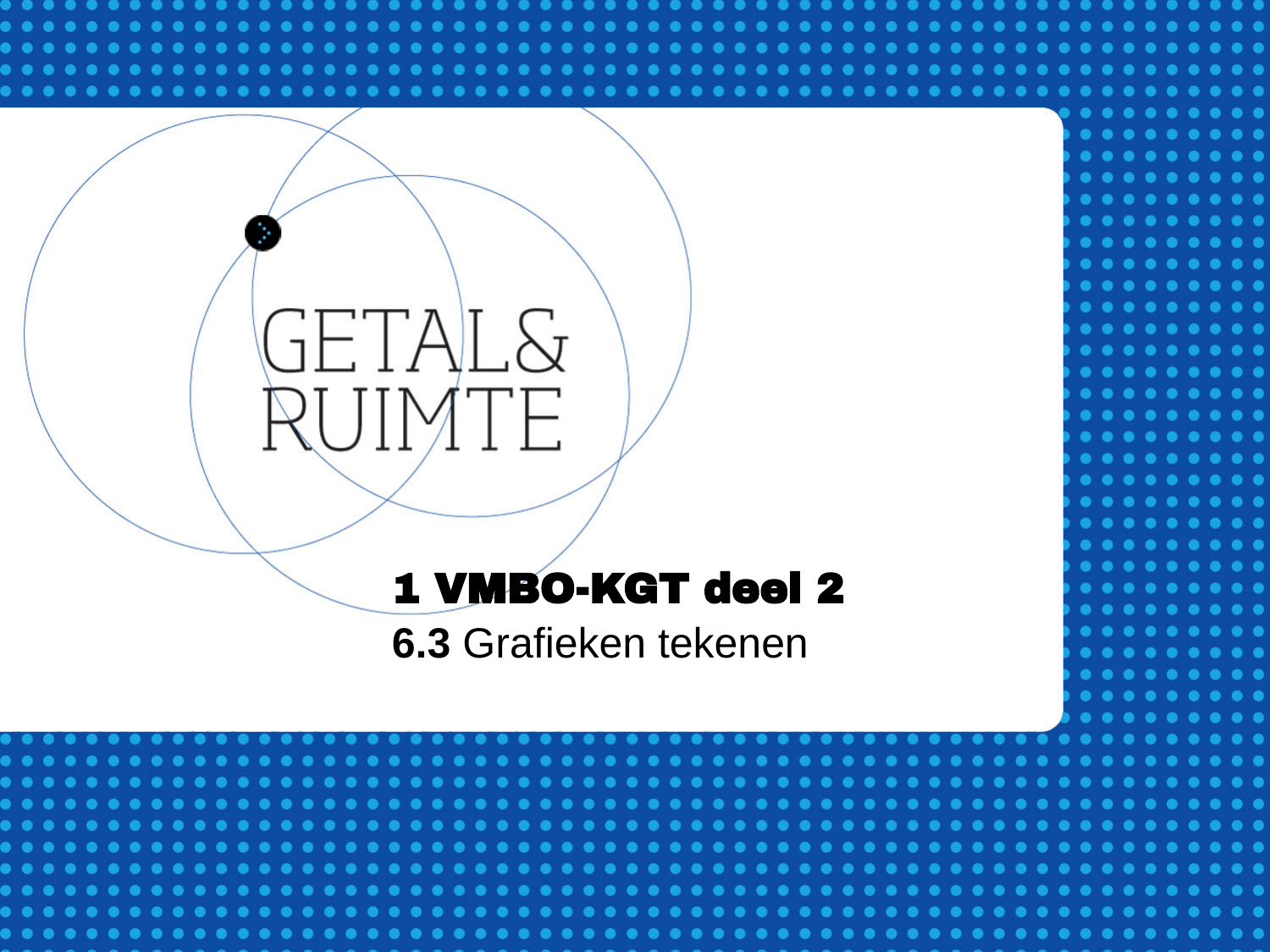

1 VMBO-KGT deel 2
6.3 Grafieken tekenen